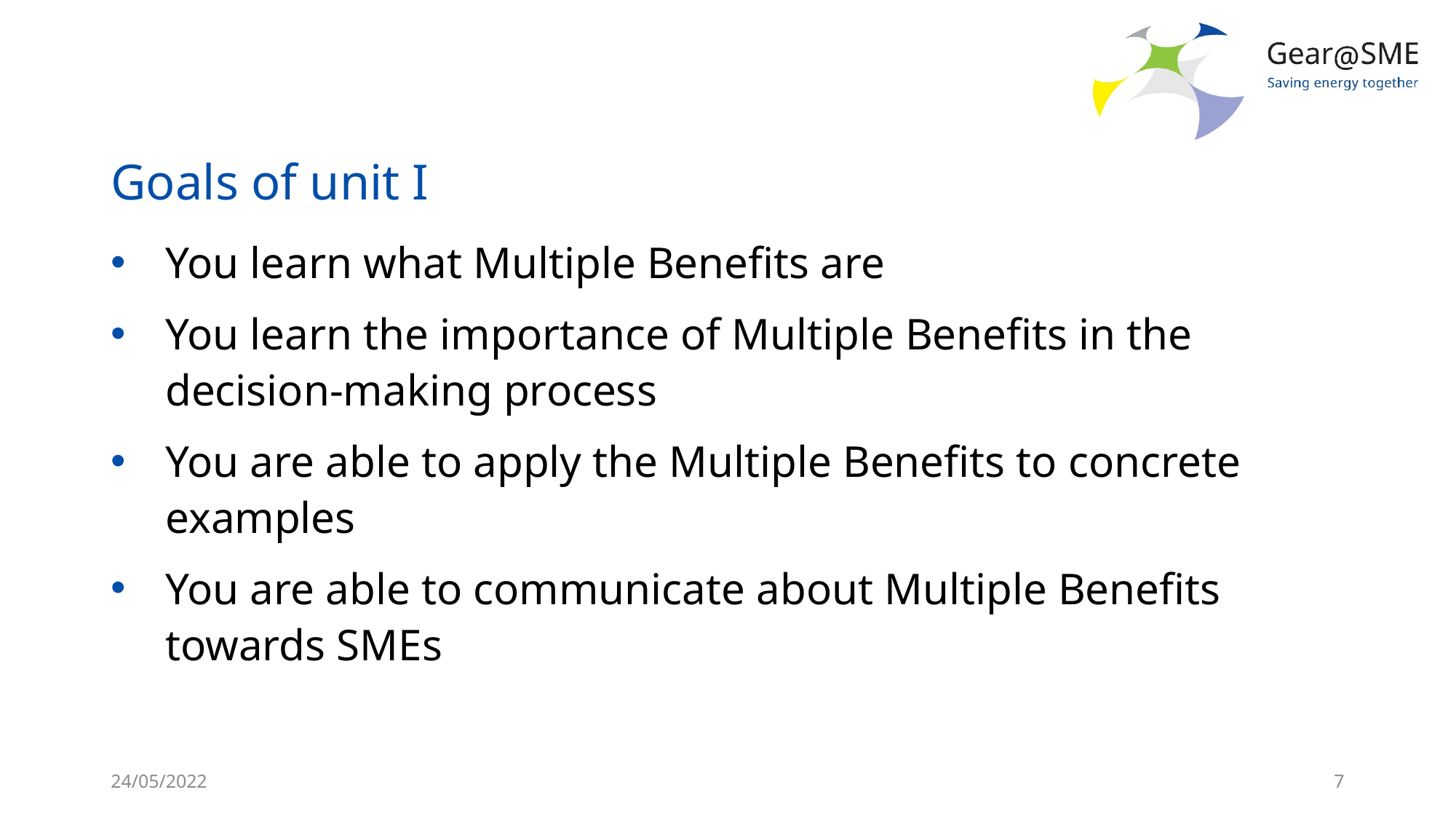

# Goals of unit I
You learn what Multiple Benefits are
You learn the importance of Multiple Benefits in the decision-making process
You are able to apply the Multiple Benefits to concrete examples
You are able to communicate about Multiple Benefits towards SMEs

24/05/2022
7